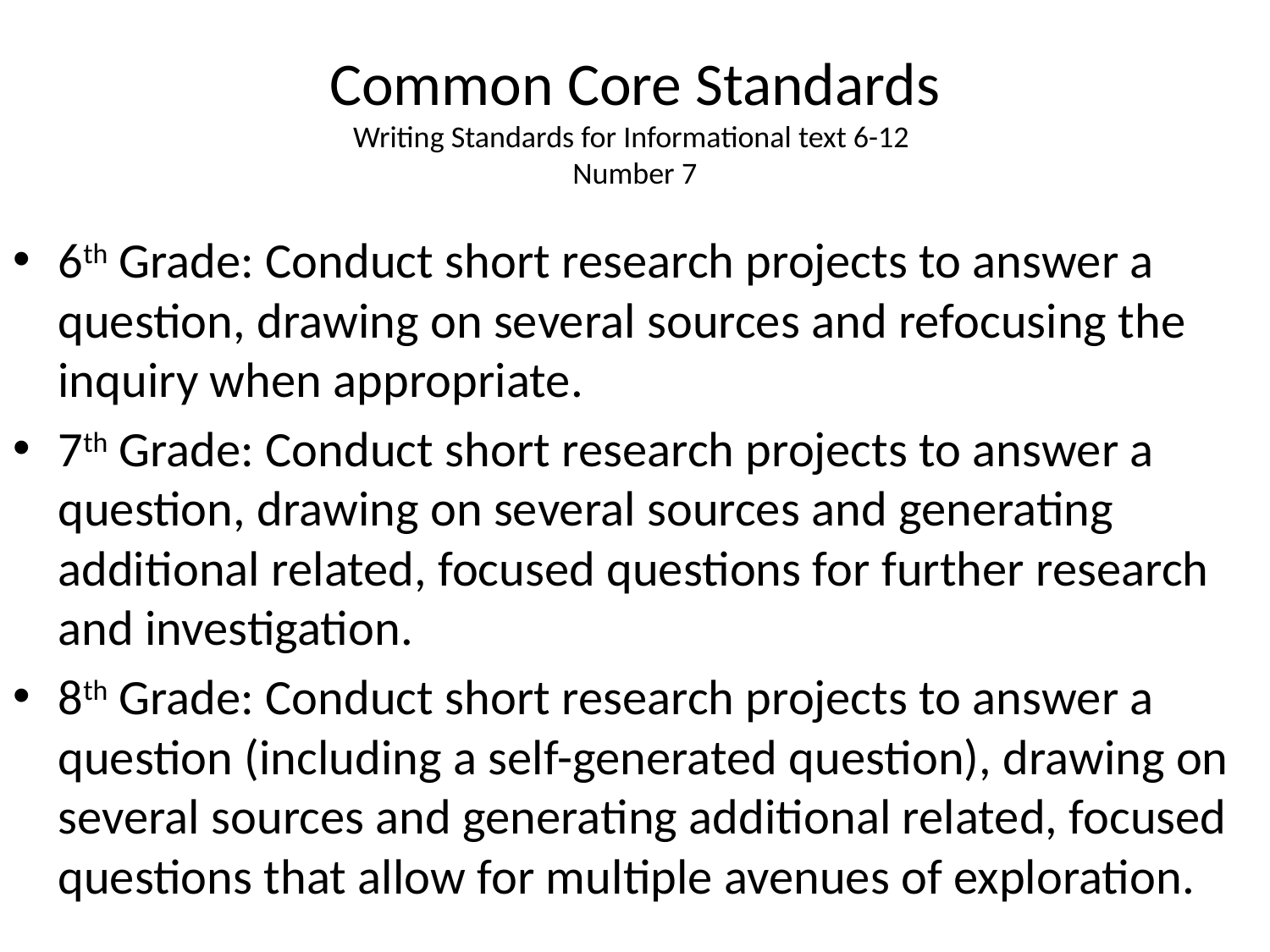

# Common Core Standards Writing Standards for Informational text 6-12 Number 7
6th Grade: Conduct short research projects to answer a question, drawing on several sources and refocusing the inquiry when appropriate.
7th Grade: Conduct short research projects to answer a question, drawing on several sources and generating additional related, focused questions for further research and investigation.
8th Grade: Conduct short research projects to answer a question (including a self-generated question), drawing on several sources and generating additional related, focused questions that allow for multiple avenues of exploration.